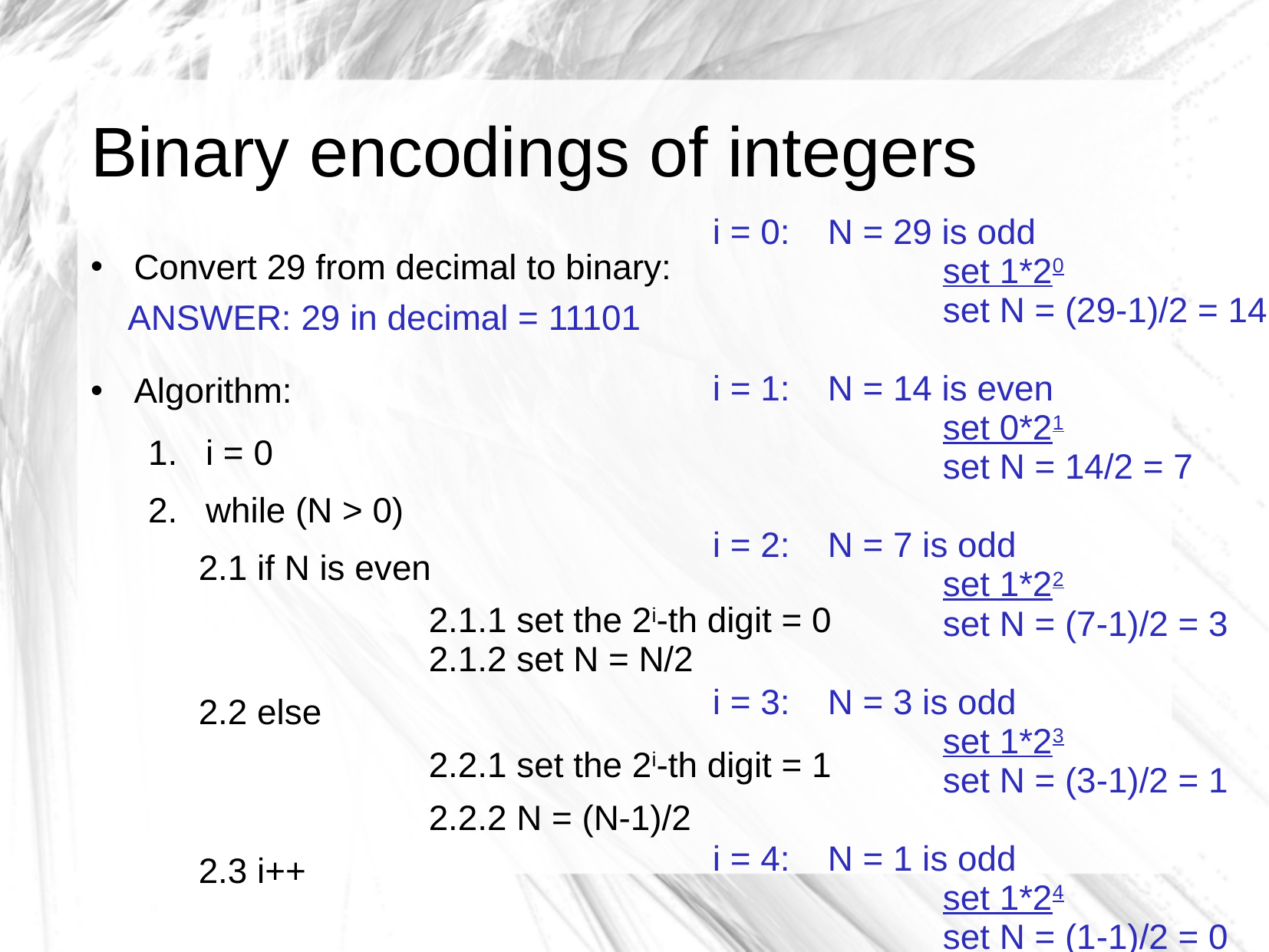

# Binary encodings of integers
i = 0:	N = 29 is odd
		set 1*20
		set N = (29-1)/2 = 14
i = 1:	N = 14 is even
		set 0*21
		set N = 14/2 = 7

i = 2:	N = 7 is odd
		set 1*22
		set N = (7-1)/2 = 3

i = 3:	N = 3 is odd
		set 1*23
		set N = (3-1)/2 = 1

i = 4:	N = 1 is odd
		set 1*24
		set N = (1-1)/2 = 0

Convert 29 from decimal to binary:

Algorithm:
i = 0
while (N > 0)
2.1 if N is even
		2.1.1 set the 2i-th digit = 0
		2.1.2 set N = N/2
2.2 else
		2.2.1 set the 2i-th digit = 1
		2.2.2 N = (N-1)/2
2.3 i++
ANSWER: 29 in decimal = 11101